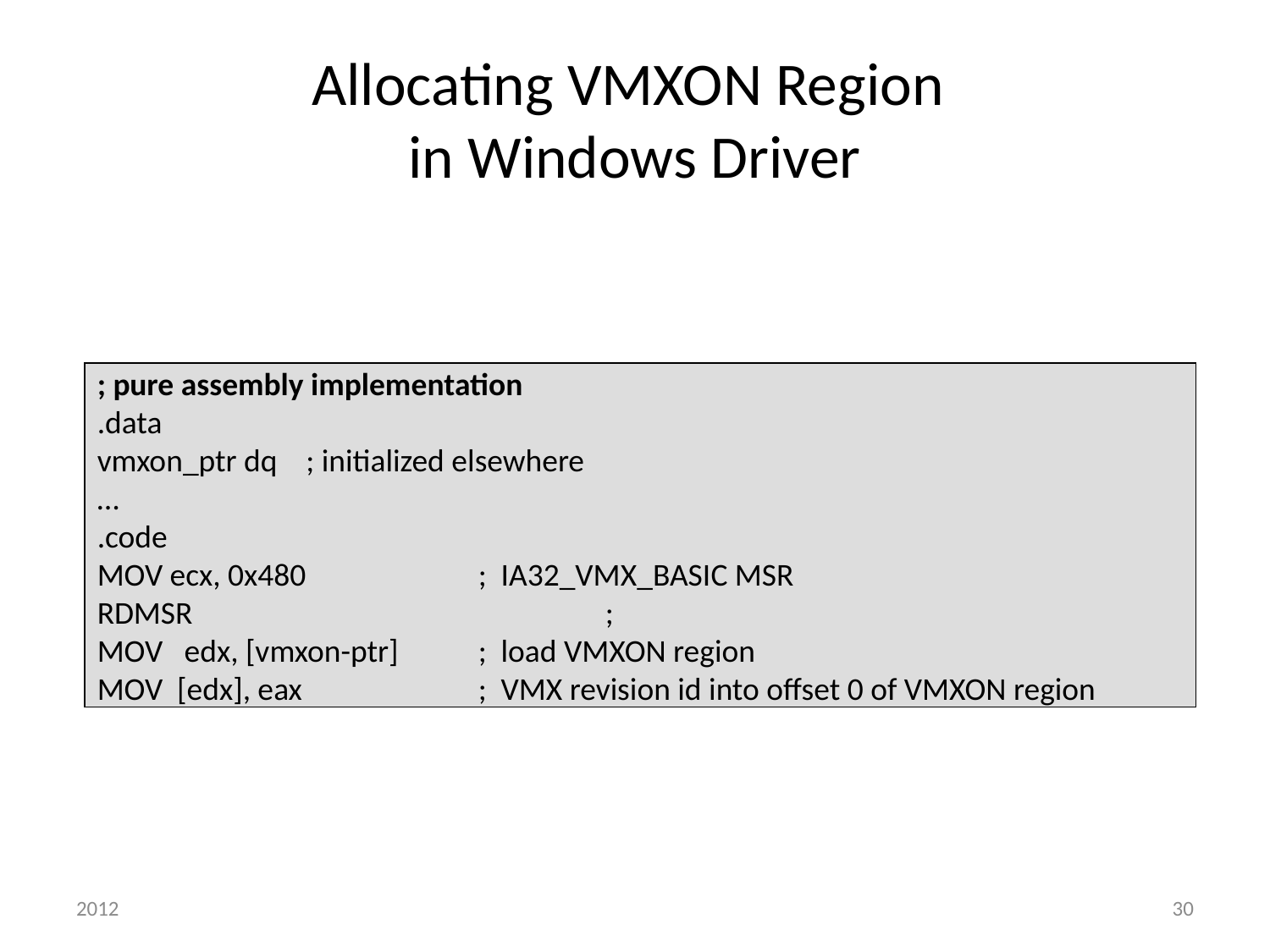

# Allocating VMXON Region in Windows Driver

; pure assembly implementation
.data
vmxon_ptr dq    ; initialized elsewhere
…
.code
MOV ecx, 0x480     		;  IA32_VMX_BASIC MSR
RDMSR				;
MOV   edx, [vmxon-ptr]	;  load VMXON region
MOV  [edx], eax		;  VMX revision id into offset 0 of VMXON region
2012

30